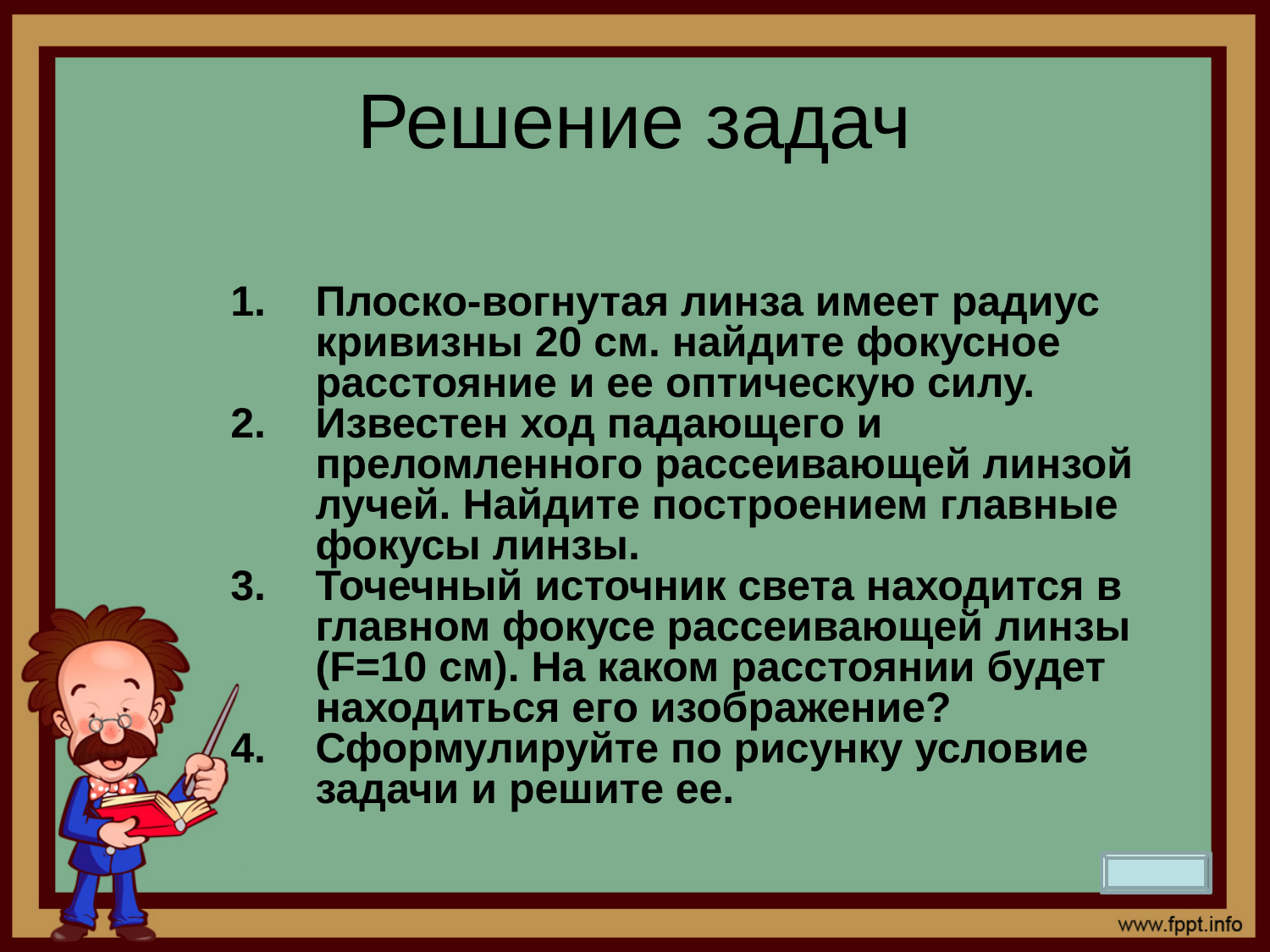

# Решение задач
Плоско-вогнутая линза имеет радиус кривизны 20 см. найдите фокусное расстояние и ее оптическую силу.
Известен ход падающего и преломленного рассеивающей линзой лучей. Найдите построением главные фокусы линзы.
Точечный источник света находится в главном фокусе рассеивающей линзы (F=10 см). На каком расстоянии будет находиться его изображение?
Сформулируйте по рисунку условие задачи и решите ее.